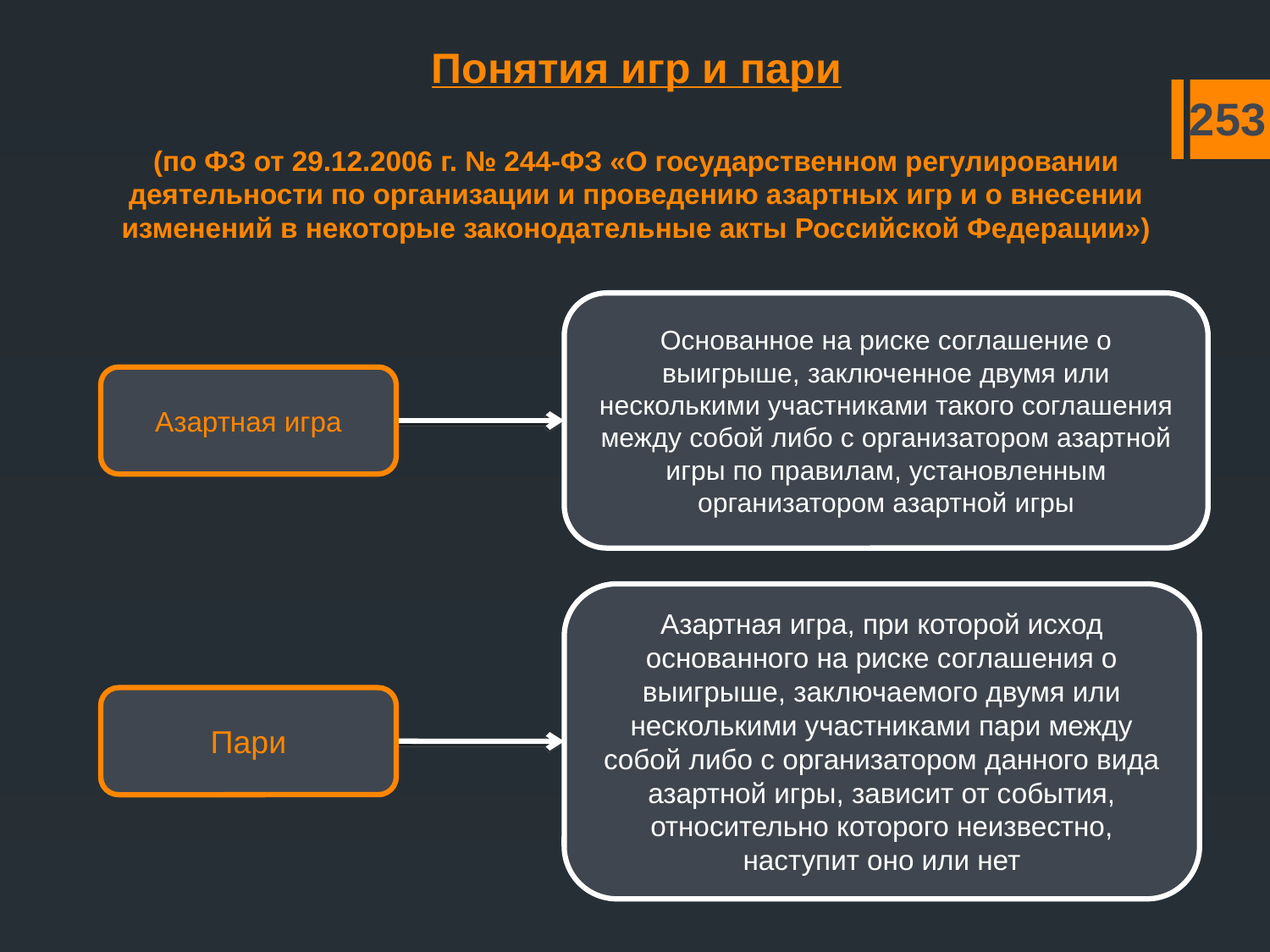

# Понятия игр и пари (по ФЗ от 29.12.2006 г. № 244-ФЗ «О государственном регулировании деятельности по организации и проведению азартных игр и о внесении изменений в некоторые законодательные акты Российской Федерации»)
253
Основанное на риске соглашение о выигрыше, заключенное двумя или несколькими участниками такого соглашения между собой либо с организатором азартной игры по правилам, установленным организатором азартной игры
Азартная игра
Азартная игра, при которой исход основанного на риске соглашения о выигрыше, заключаемого двумя или несколькими участниками пари между собой либо с организатором данного вида азартной игры, зависит от события, относительно которого неизвестно, наступит оно или нет
Пари